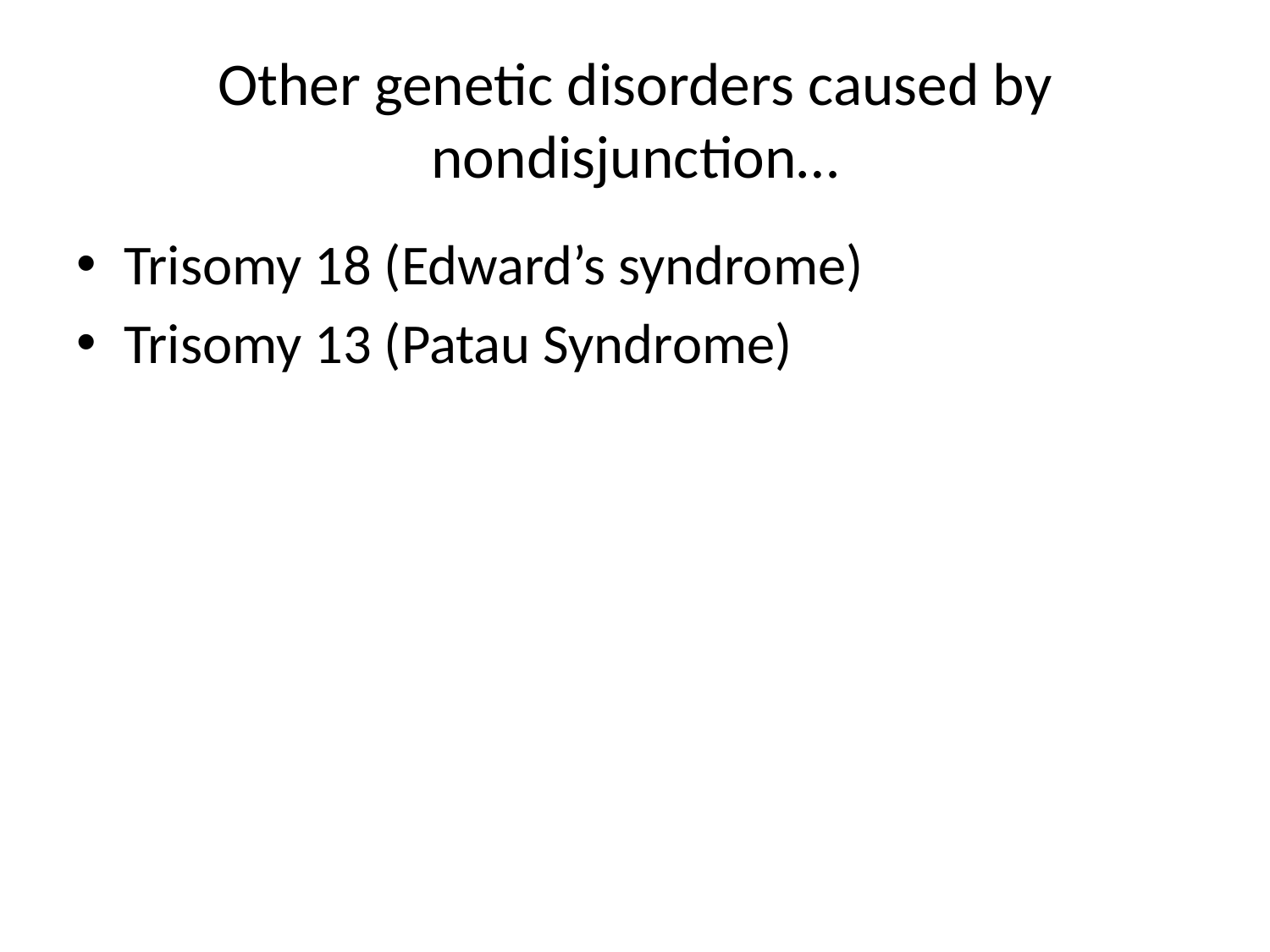

# Other genetic disorders caused by nondisjunction…
Trisomy 18 (Edward’s syndrome)
Trisomy 13 (Patau Syndrome)